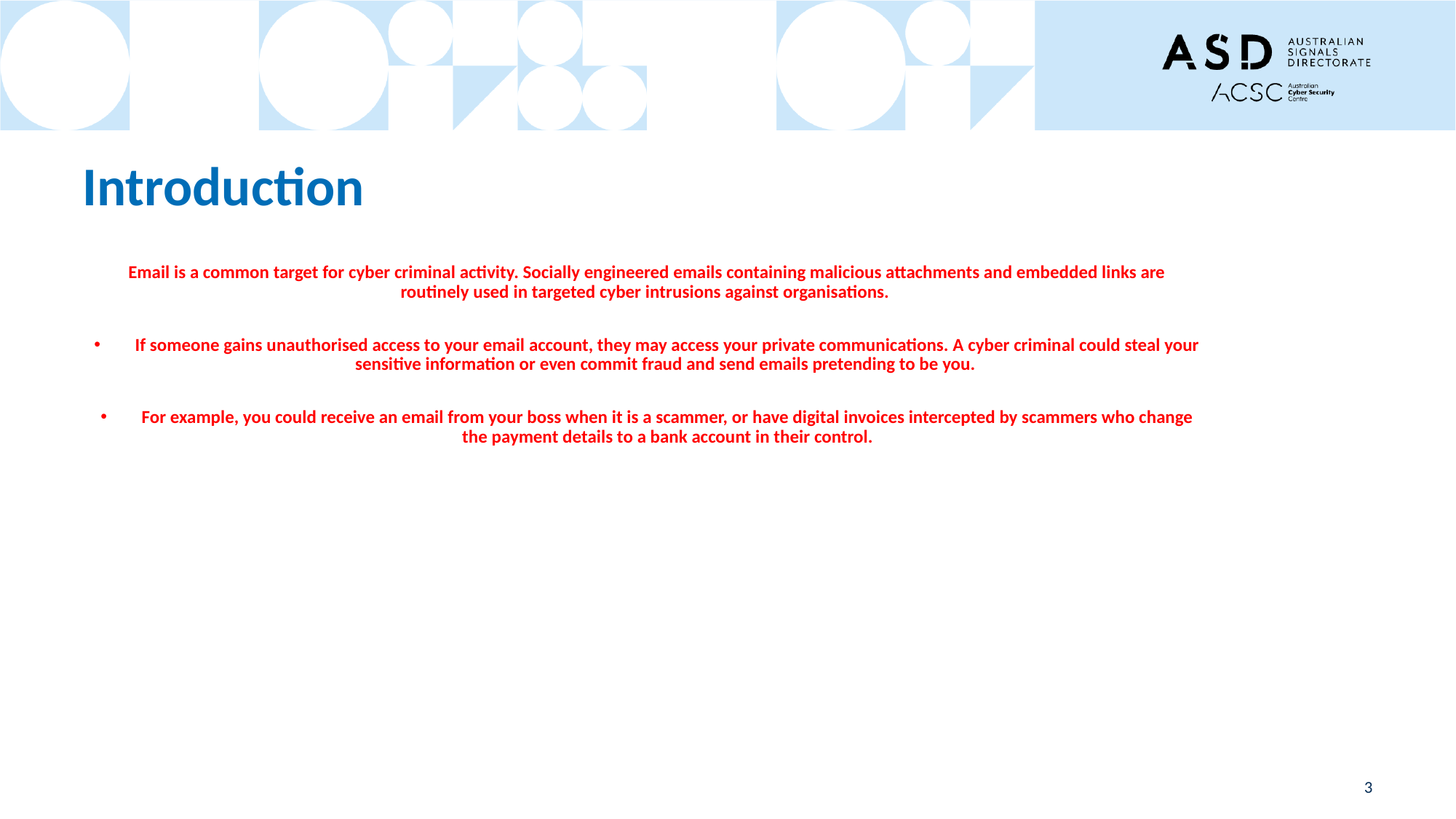

# Introduction
Email is a common target for cyber criminal activity. Socially engineered emails containing malicious attachments and embedded links are routinely used in targeted cyber intrusions against organisations.
If someone gains unauthorised access to your email account, they may access your private communications. A cyber criminal could steal your sensitive information or even commit fraud and send emails pretending to be you.
For example, you could receive an email from your boss when it is a scammer, or have digital invoices intercepted by scammers who change the payment details to a bank account in their control.
3